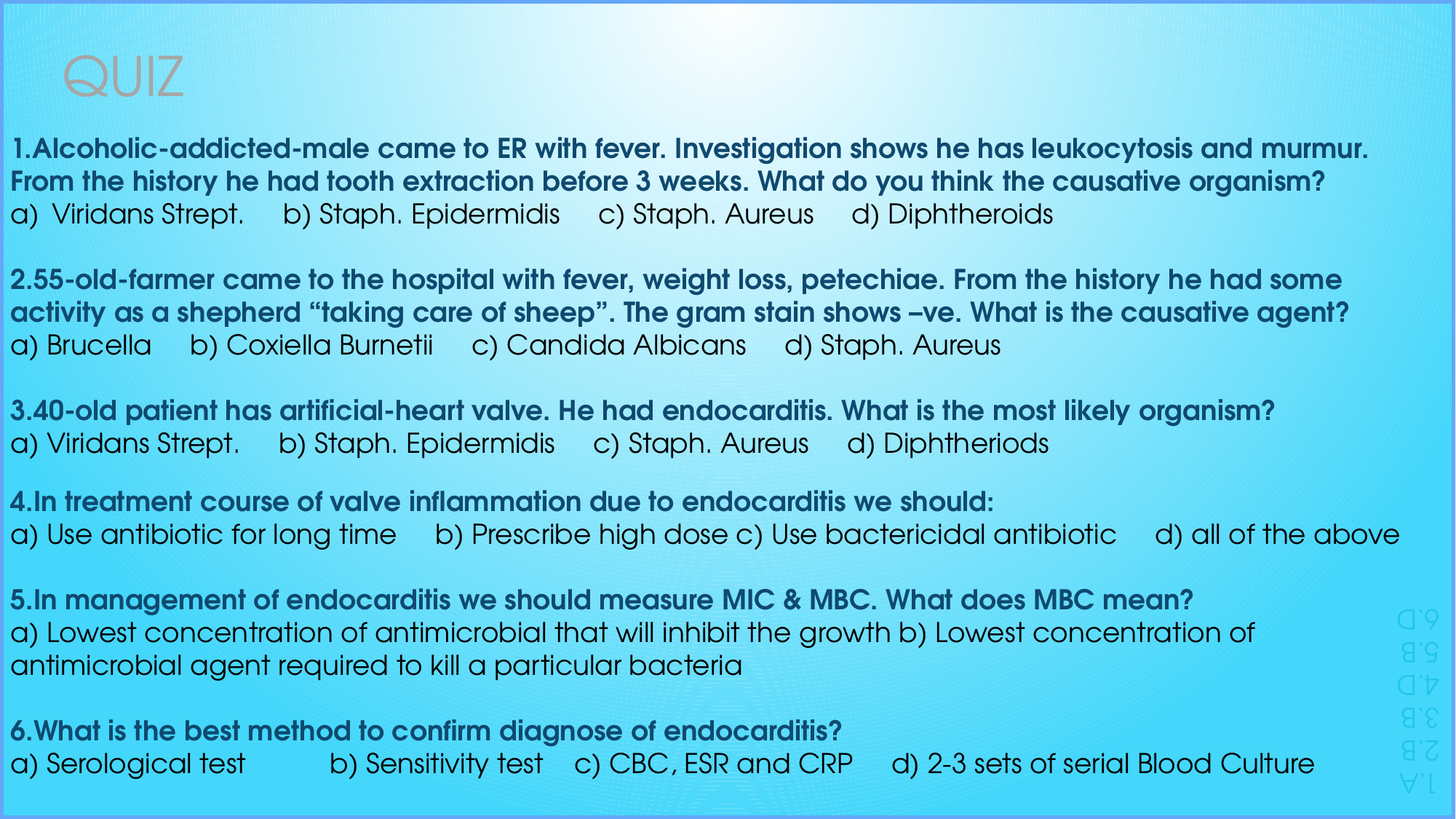

# quiz
1.Alcoholic-addicted-male came to ER with fever. Investigation shows he has leukocytosis and murmur. From the history he had tooth extraction before 3 weeks. What do you think the causative organism?
Viridans Strept.     b) Staph. Epidermidis     c) Staph. Aureus     d) Diphtheroids

2.55-old-farmer came to the hospital with fever, weight loss, petechiae. From the history he had some activity as a shepherd “taking care of sheep”. The gram stain shows –ve. What is the causative agent?
a) Brucella     b) Coxiella Burnetii     c) Candida Albicans     d) Staph. Aureus

3.40-old patient has artificial-heart valve. He had endocarditis. What is the most likely organism?
a) Viridans Strept.     b) Staph. Epidermidis     c) Staph. Aureus     d) Diphtheriods
4.In treatment course of valve inflammation due to endocarditis we should:                                                       a) Use antibiotic for long time     b) Prescribe high dose c) Use bactericidal antibiotic     d) all of the above

5.In management of endocarditis we should measure MIC & MBC. What does MBC mean?                              a) Lowest concentration of antimicrobial that will inhibit the growth b) Lowest concentration of antimicrobial agent required to kill a particular bacteria

6.What is the best method to confirm diagnose of endocarditis?                                                                           a) Serological test           b) Sensitivity test    c) CBC, ESR and CRP     d) 2-3 sets of serial Blood Culture
1.A
2.B
3.B
4.D
5.B
6.D